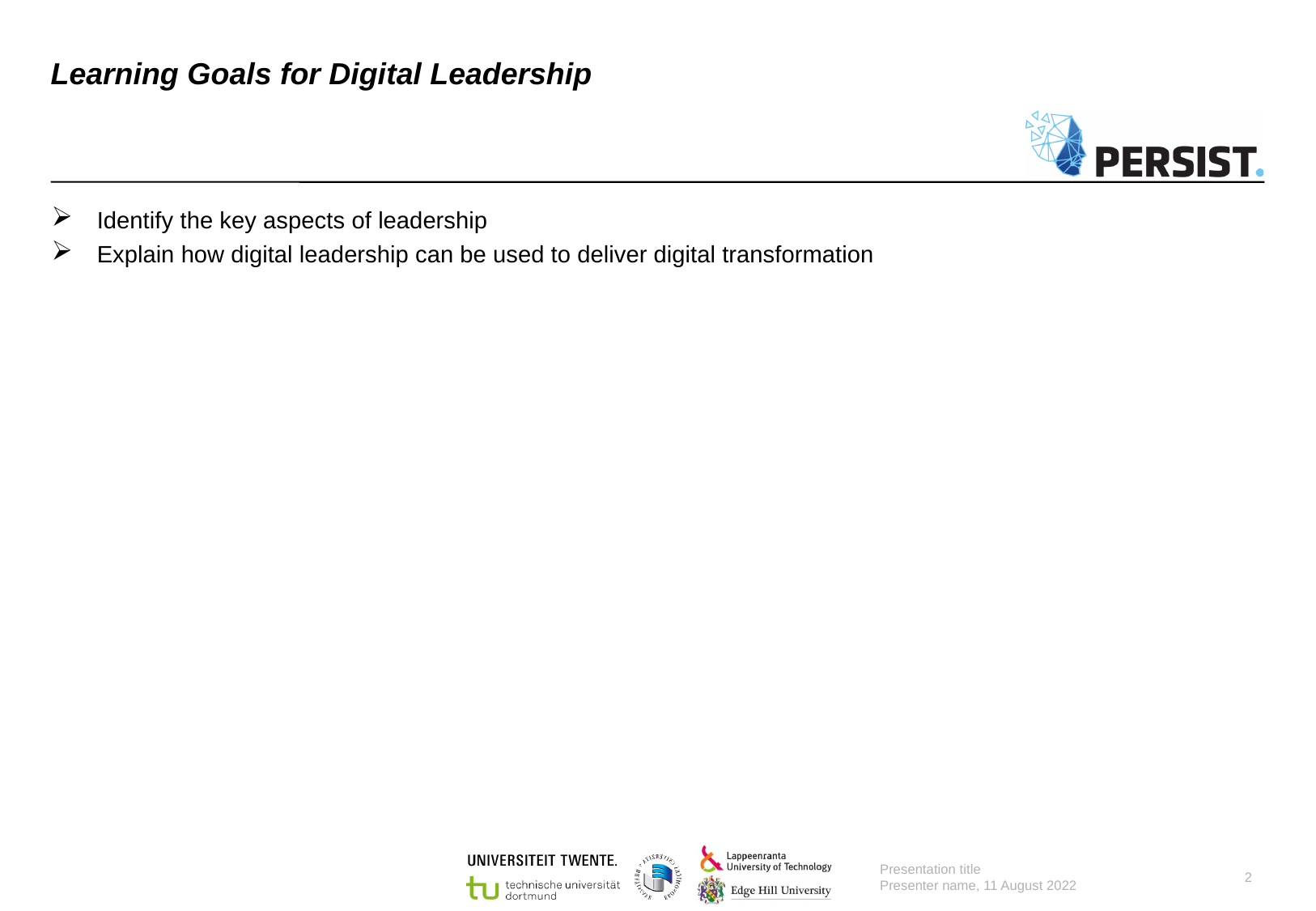

# Learning Goals for Digital Leadership

Identify the key aspects of leadership
Explain how digital leadership can be used to deliver digital transformation

Presentation title
Presenter name, 11 August 2022
2